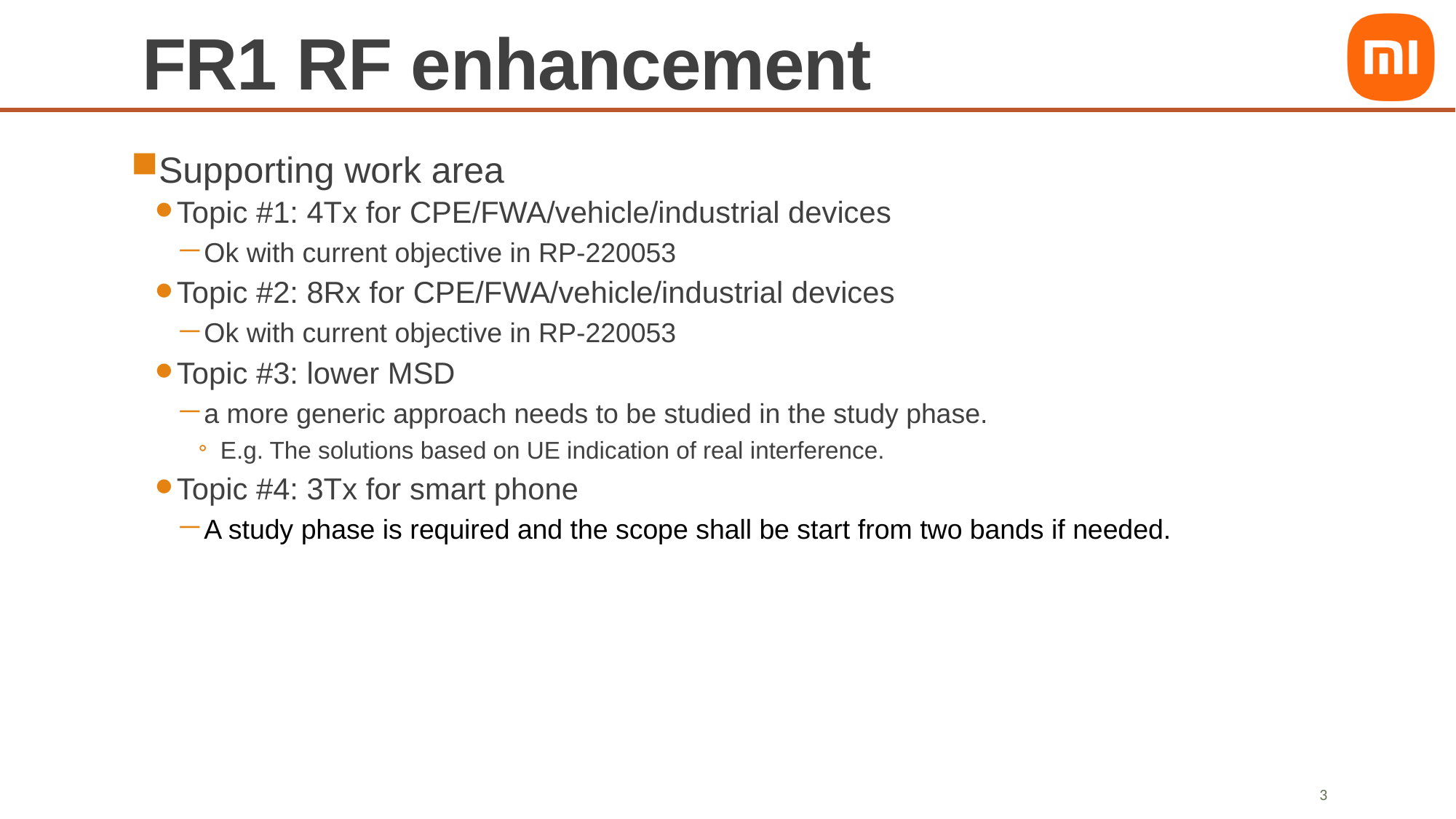

# FR1 RF enhancement
Supporting work area
Topic #1: 4Tx for CPE/FWA/vehicle/industrial devices
Ok with current objective in RP-220053
Topic #2: 8Rx for CPE/FWA/vehicle/industrial devices
Ok with current objective in RP-220053
Topic #3: lower MSD
a more generic approach needs to be studied in the study phase.
E.g. The solutions based on UE indication of real interference.
Topic #4: 3Tx for smart phone
A study phase is required and the scope shall be start from two bands if needed.